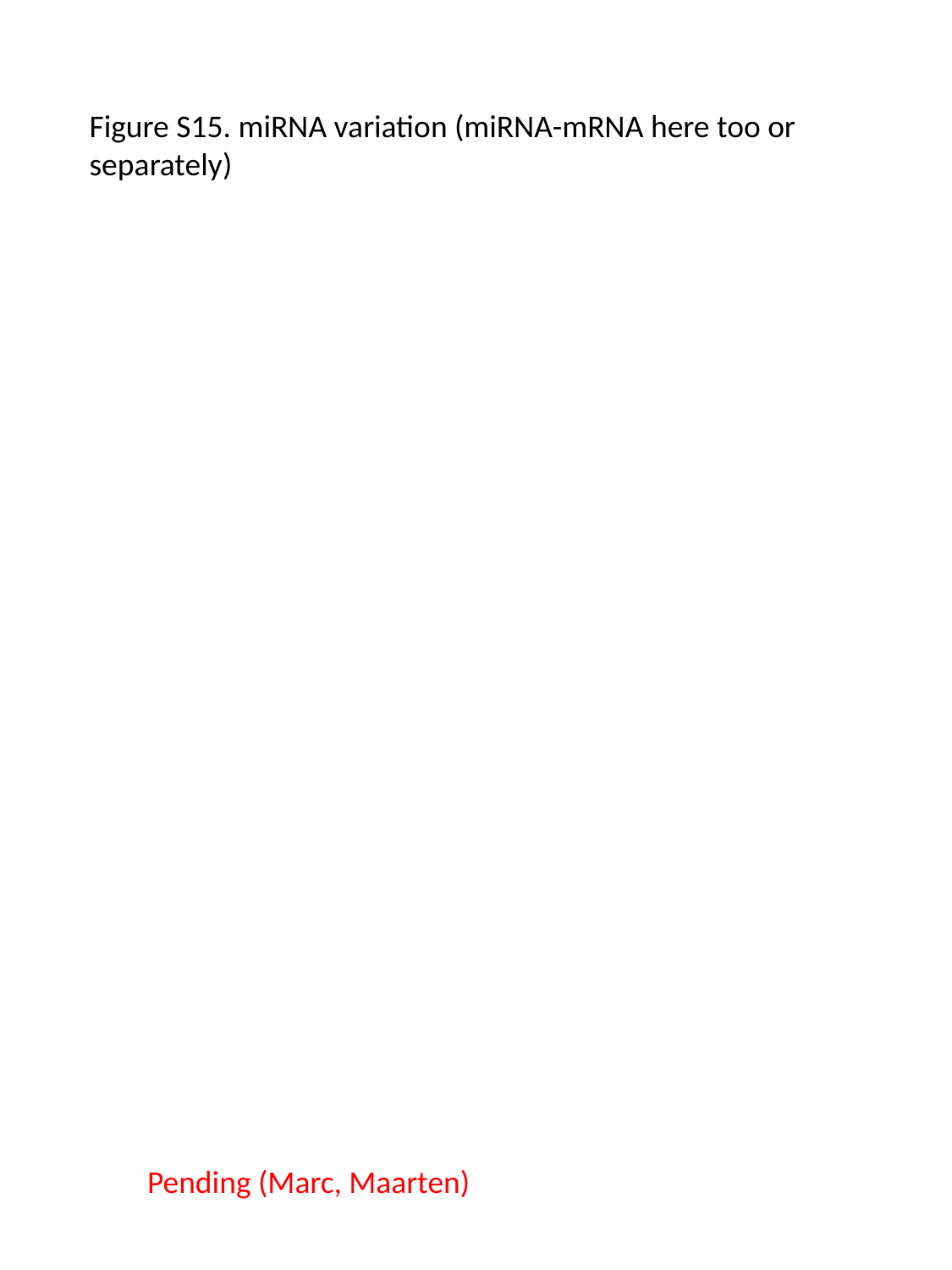

Figure S15. miRNA variation (miRNA-mRNA here too or separately)
Pending (Marc, Maarten)